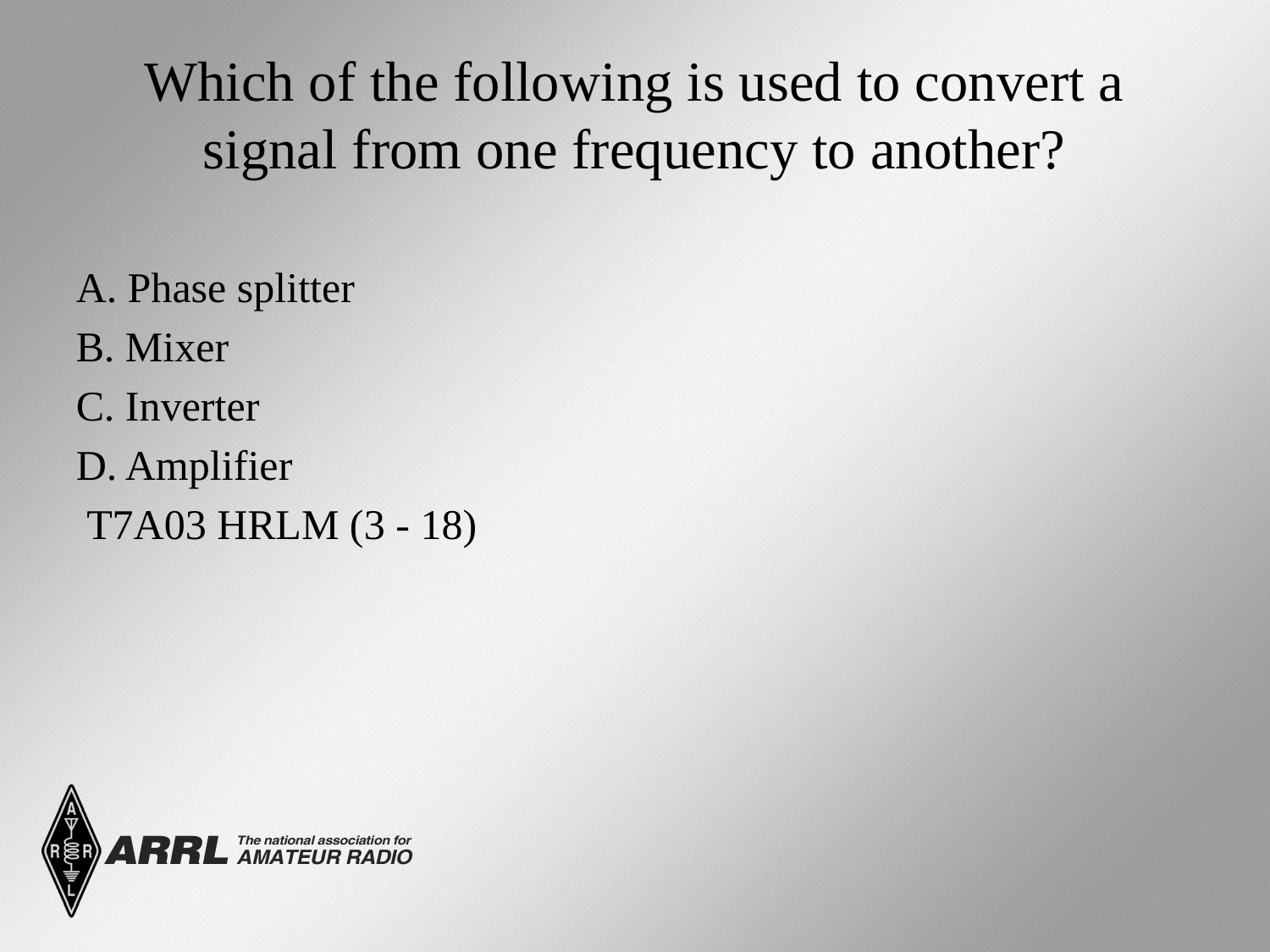

# Which of the following is used to convert a signal from one frequency to another?
A. Phase splitter
B. Mixer
C. Inverter
D. Amplifier
 T7A03 HRLM (3 - 18)